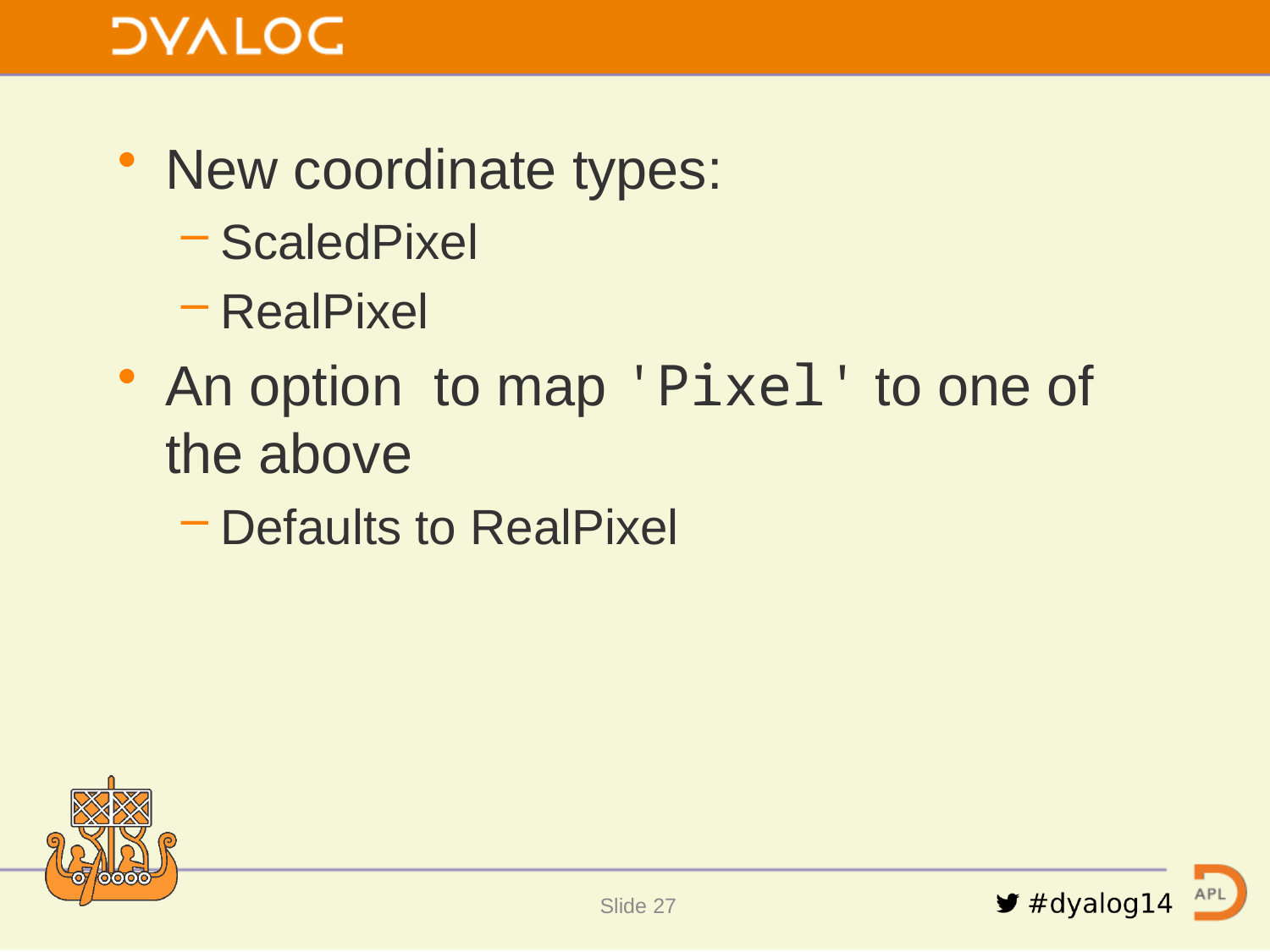

New coordinate types:
ScaledPixel
RealPixel
An option  to map 'Pixel' to one of the above
Defaults to RealPixel

Slide 27